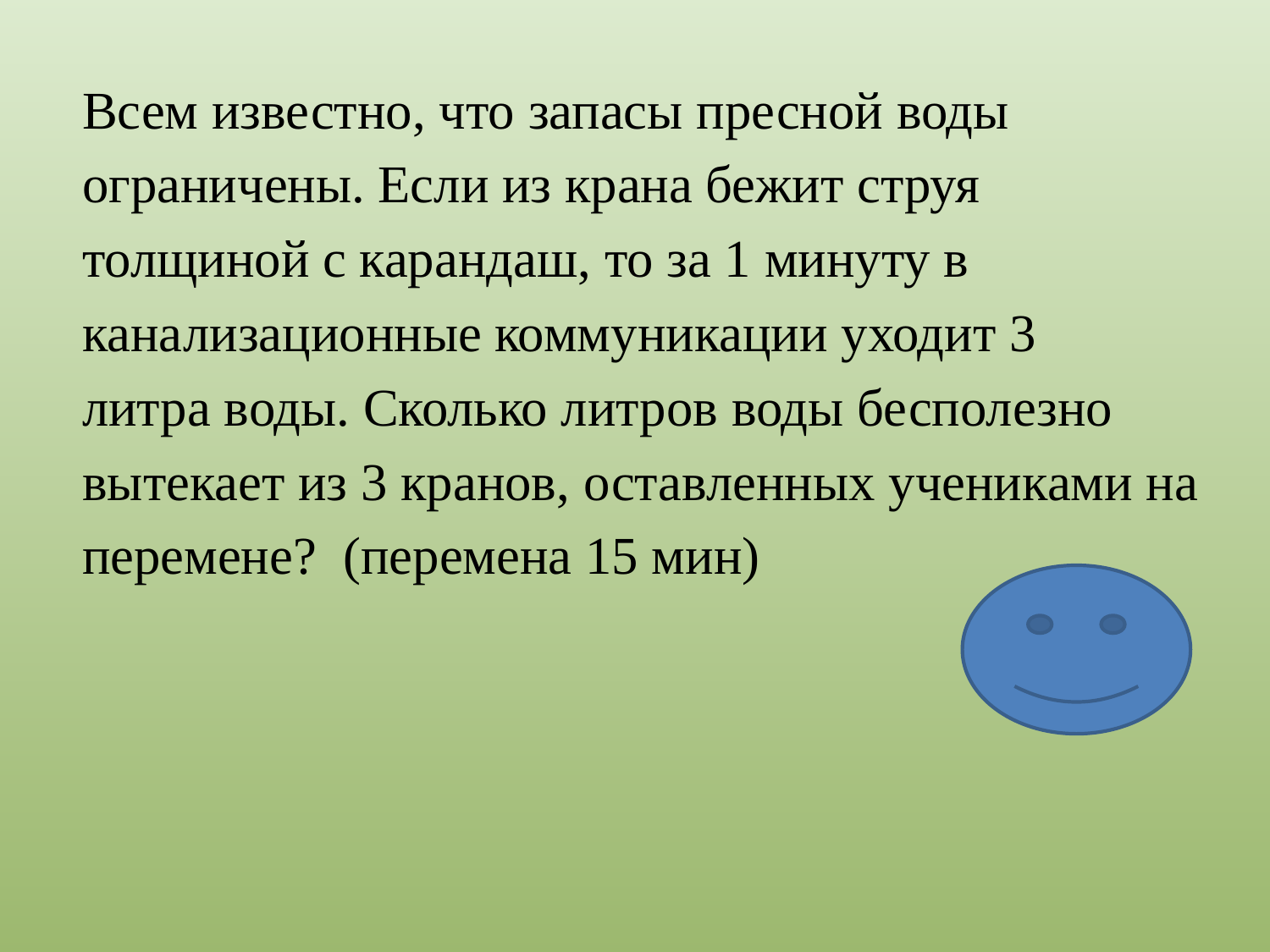

#
Всем известно, что запасы пресной воды
ограничены. Если из крана бежит струя
толщиной с карандаш, то за 1 минуту в
канализационные коммуникации уходит 3
литра воды. Сколько литров воды бесполезно
вытекает из 3 кранов, оставленных учениками на
перемене?  (перемена 15 мин)
                                                                               135 л.